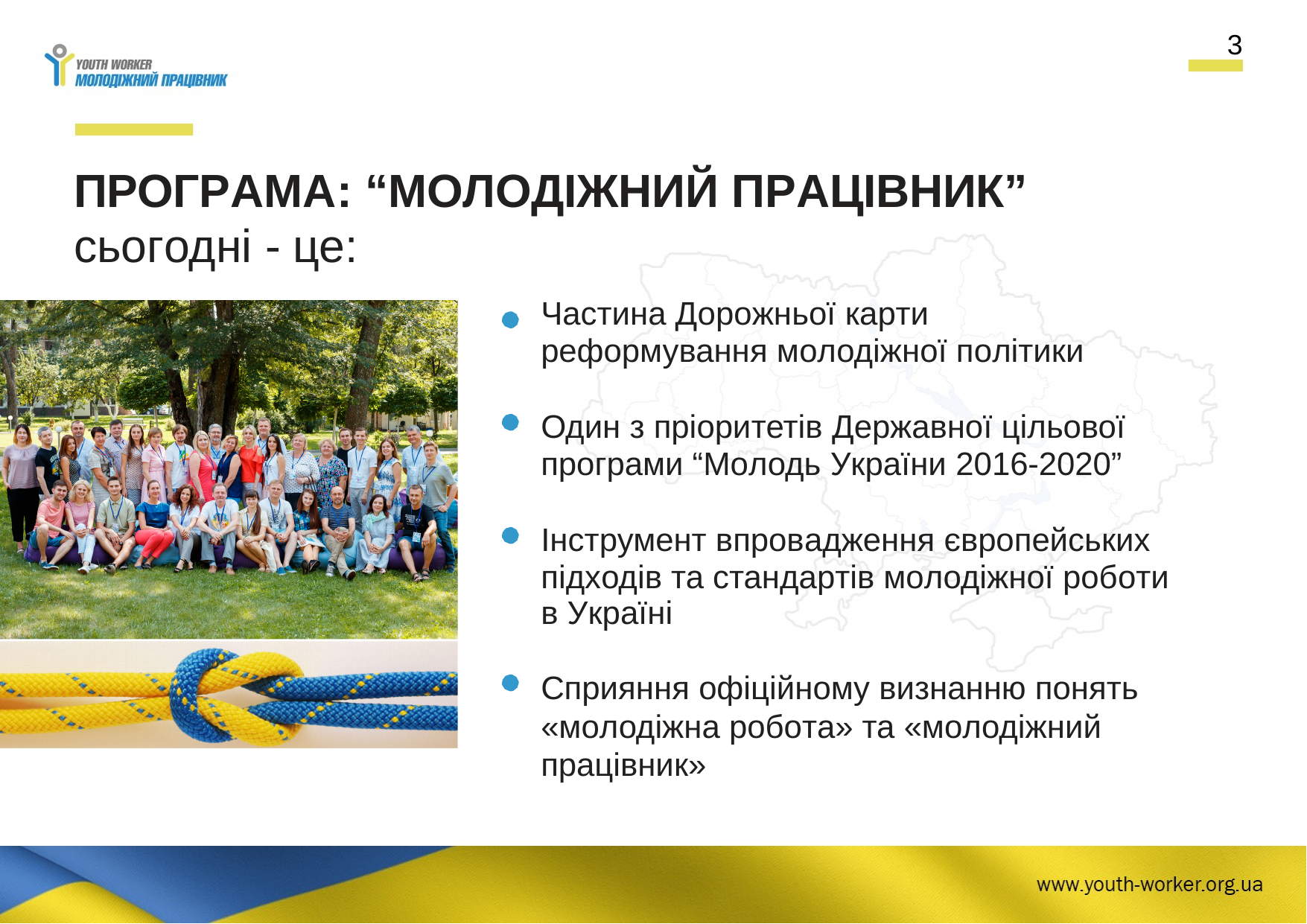

3
# ПРОГРАМА: “МОЛОДІЖНИЙ ПРАЦІВНИК”
сьогодні - це:
Частина Дорожньої карти реформування молодіжної політики

Один з пріоритетів Державної цільової програми “Молодь України 2016-2020”

Інструмент впровадження європейських підходів та стандартів молодіжної роботи
в Українi

Сприяння офіційному визнанню понять
«молодіжна робота» та «молодіжний працівник»